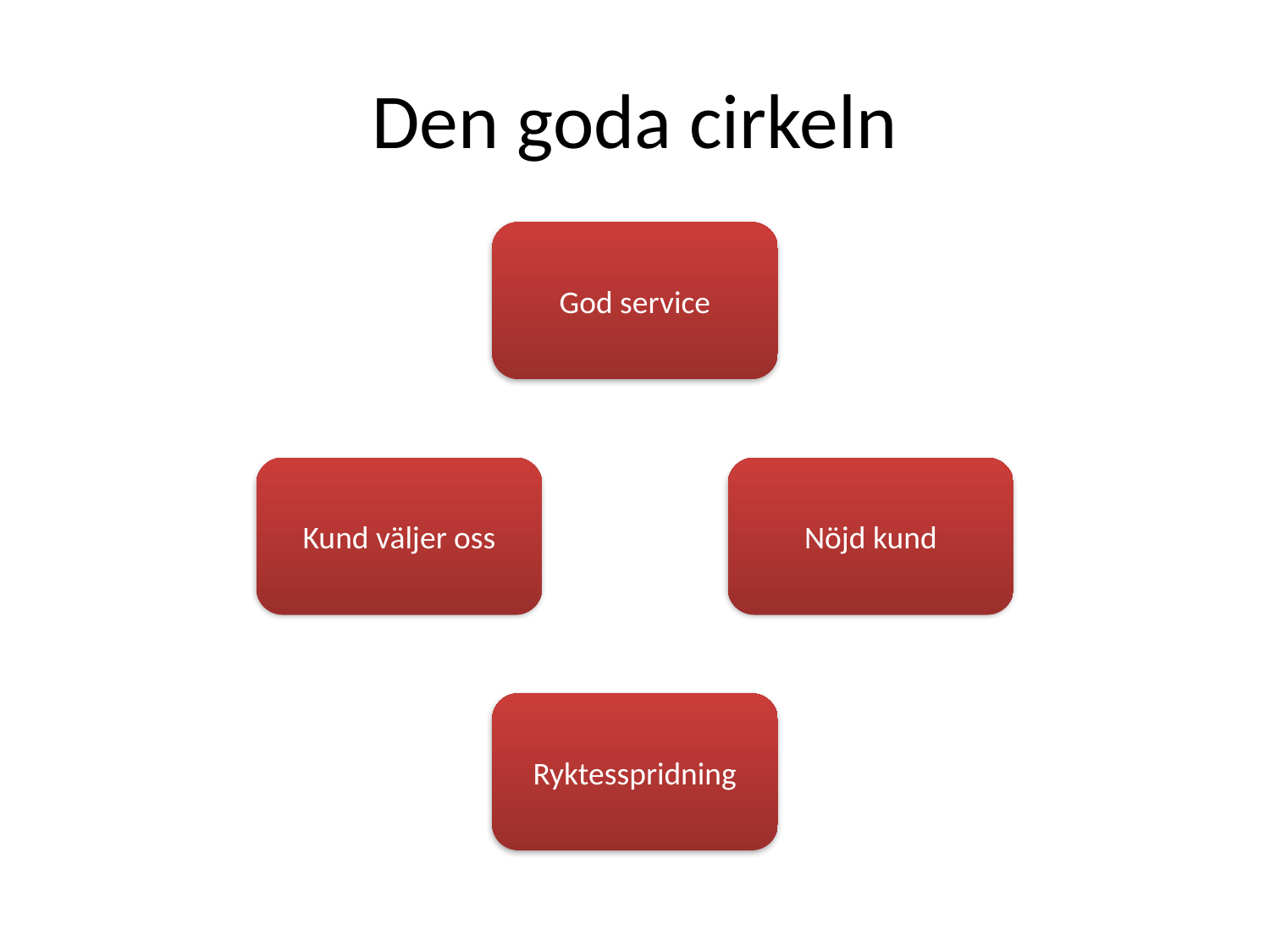

# Den goda cirkeln
God service
Nöjd kund
Ryktesspridning
Kund väljer oss